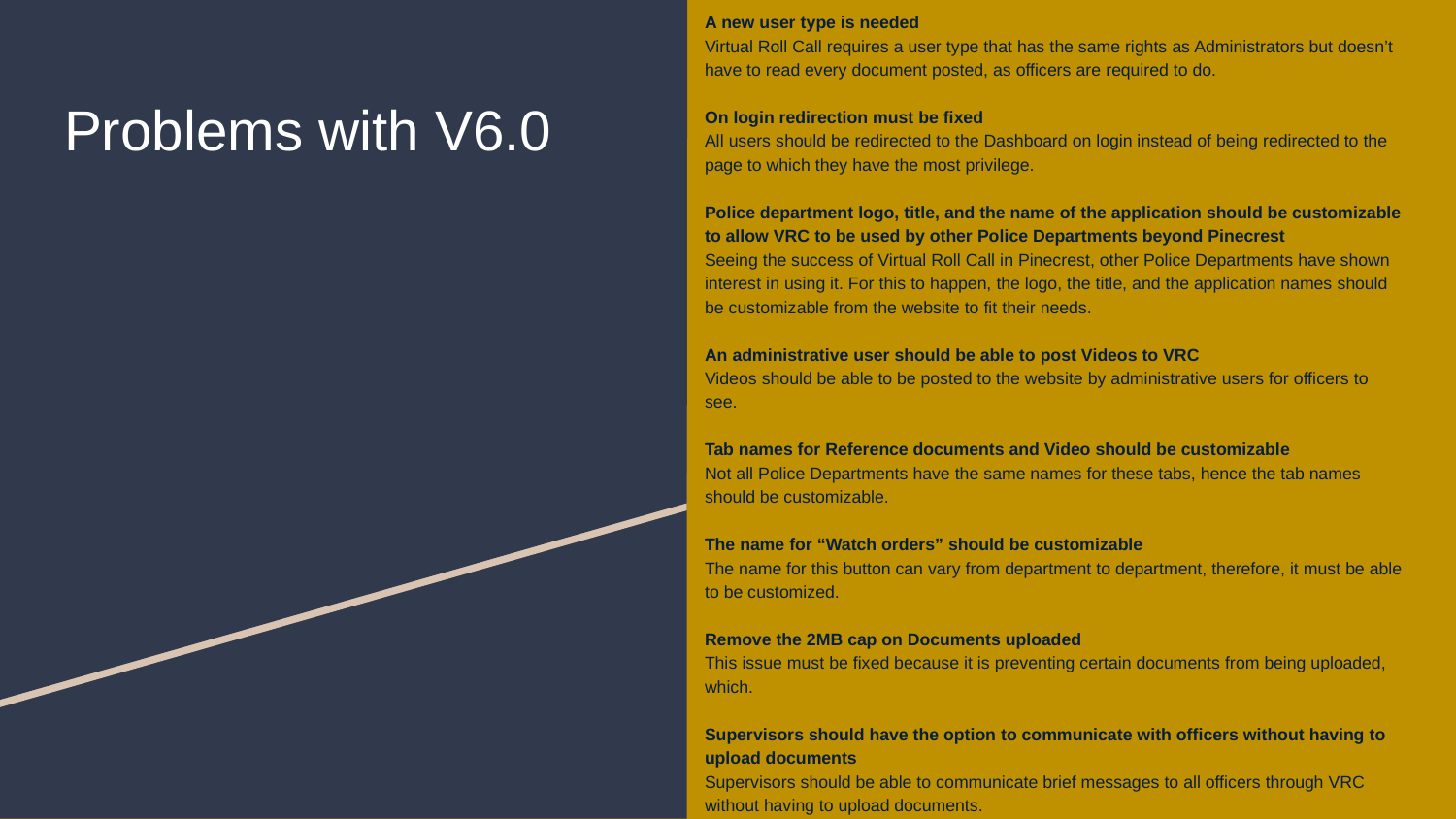

A new user type is needed
Virtual Roll Call requires a user type that has the same rights as Administrators but doesn’t have to read every document posted, as officers are required to do.

On login redirection must be fixed
All users should be redirected to the Dashboard on login instead of being redirected to the page to which they have the most privilege.

Police department logo, title, and the name of the application should be customizable to allow VRC to be used by other Police Departments beyond Pinecrest
Seeing the success of Virtual Roll Call in Pinecrest, other Police Departments have shown interest in using it. For this to happen, the logo, the title, and the application names should be customizable from the website to fit their needs.

An administrative user should be able to post Videos to VRC
Videos should be able to be posted to the website by administrative users for officers to see.

Tab names for Reference documents and Video should be customizable
Not all Police Departments have the same names for these tabs, hence the tab names should be customizable.

The name for “Watch orders” should be customizable
The name for this button can vary from department to department, therefore, it must be able to be customized.

Remove the 2MB cap on Documents uploaded
This issue must be fixed because it is preventing certain documents from being uploaded, which.

Supervisors should have the option to communicate with officers without having to upload documents
Supervisors should be able to communicate brief messages to all officers through VRC without having to upload documents.

# Problems with V6.0